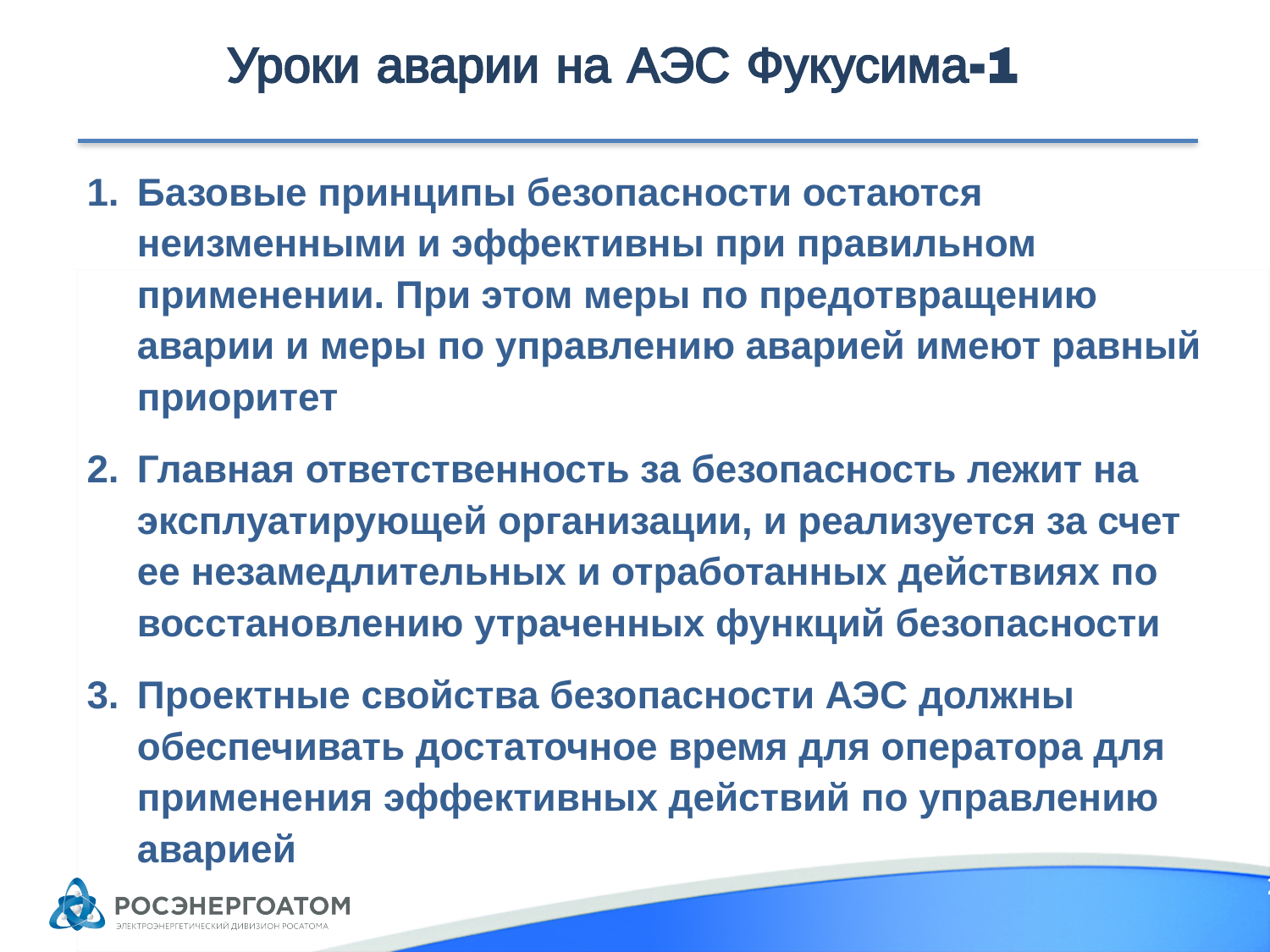

Уроки аварии на АЭС Фукусима-1
Базовые принципы безопасности остаются неизменными и эффективны при правильном применении. При этом меры по предотвращению аварии и меры по управлению аварией имеют равный приоритет
Главная ответственность за безопасность лежит на эксплуатирующей организации, и реализуется за счет ее незамедлительных и отработанных действиях по восстановлению утраченных функций безопасности
Проектные свойства безопасности АЭС должны обеспечивать достаточное время для оператора для применения эффективных действий по управлению аварией